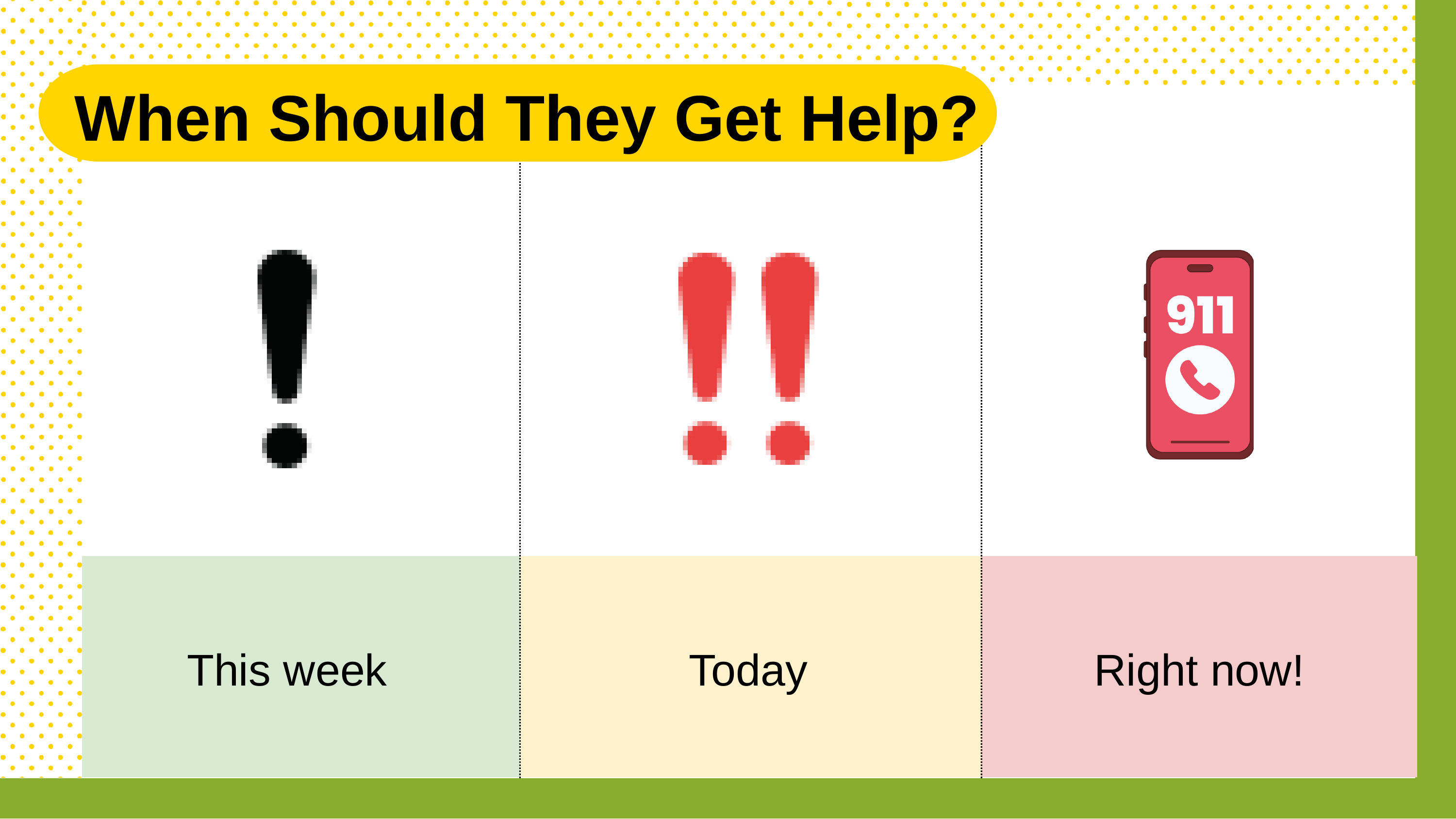

When Should They Get Help?

This week
Today
Right now!